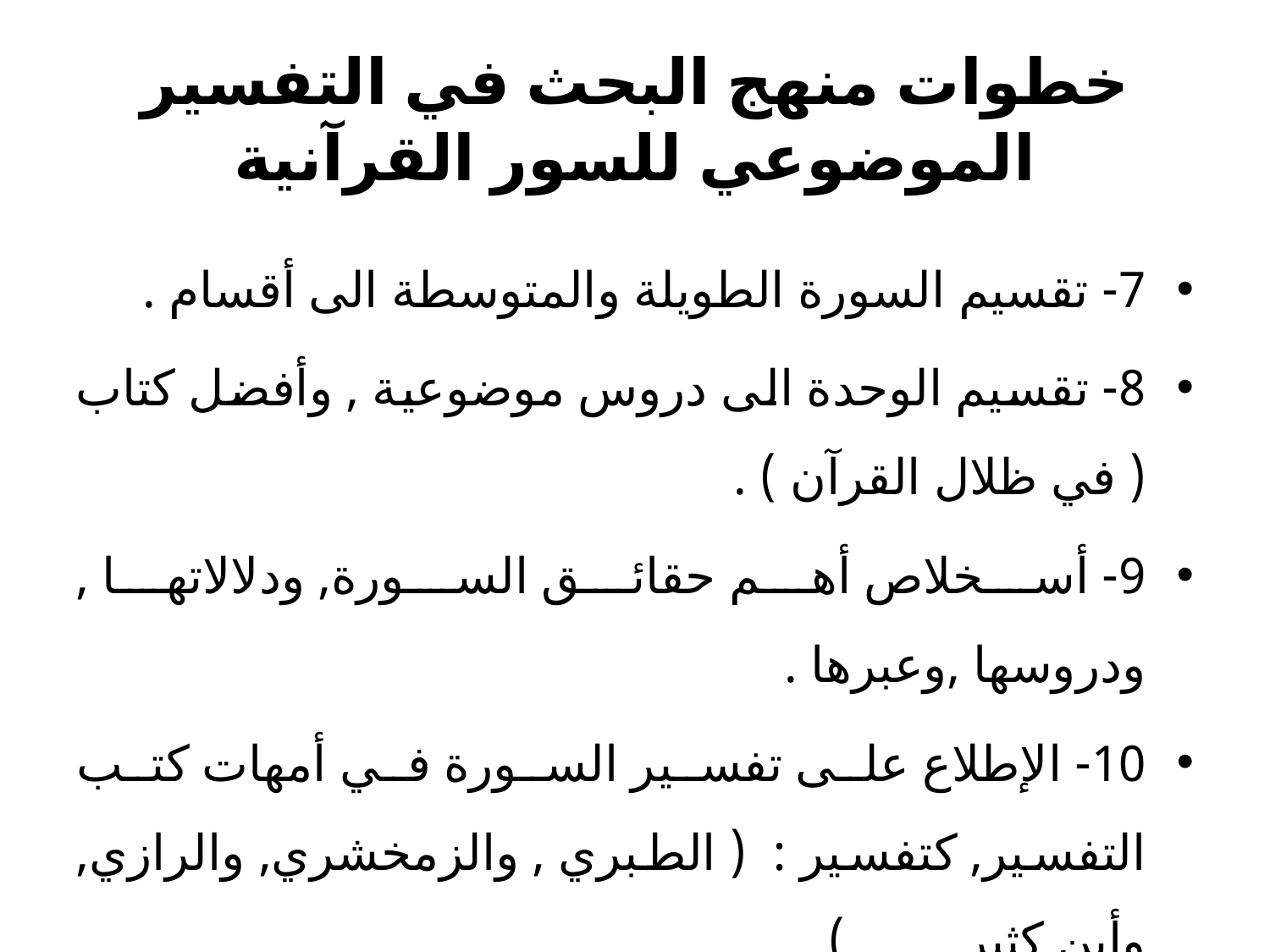

# خطوات منهج البحث في التفسير الموضوعي للسور القرآنية
7- تقسيم السورة الطويلة والمتوسطة الى أقسام .
8- تقسيم الوحدة الى دروس موضوعية , وأفضل كتاب ( في ظلال القرآن ) .
9- أسخلاص أهم حقائق السورة, ودلالاتها , ودروسها ,وعبرها .
10- الإطلاع على تفسير السورة في أمهات كتب التفسير, كتفسير :  ( الطبري , والزمخشري, والرازي, وأبن كثير ,.......) .